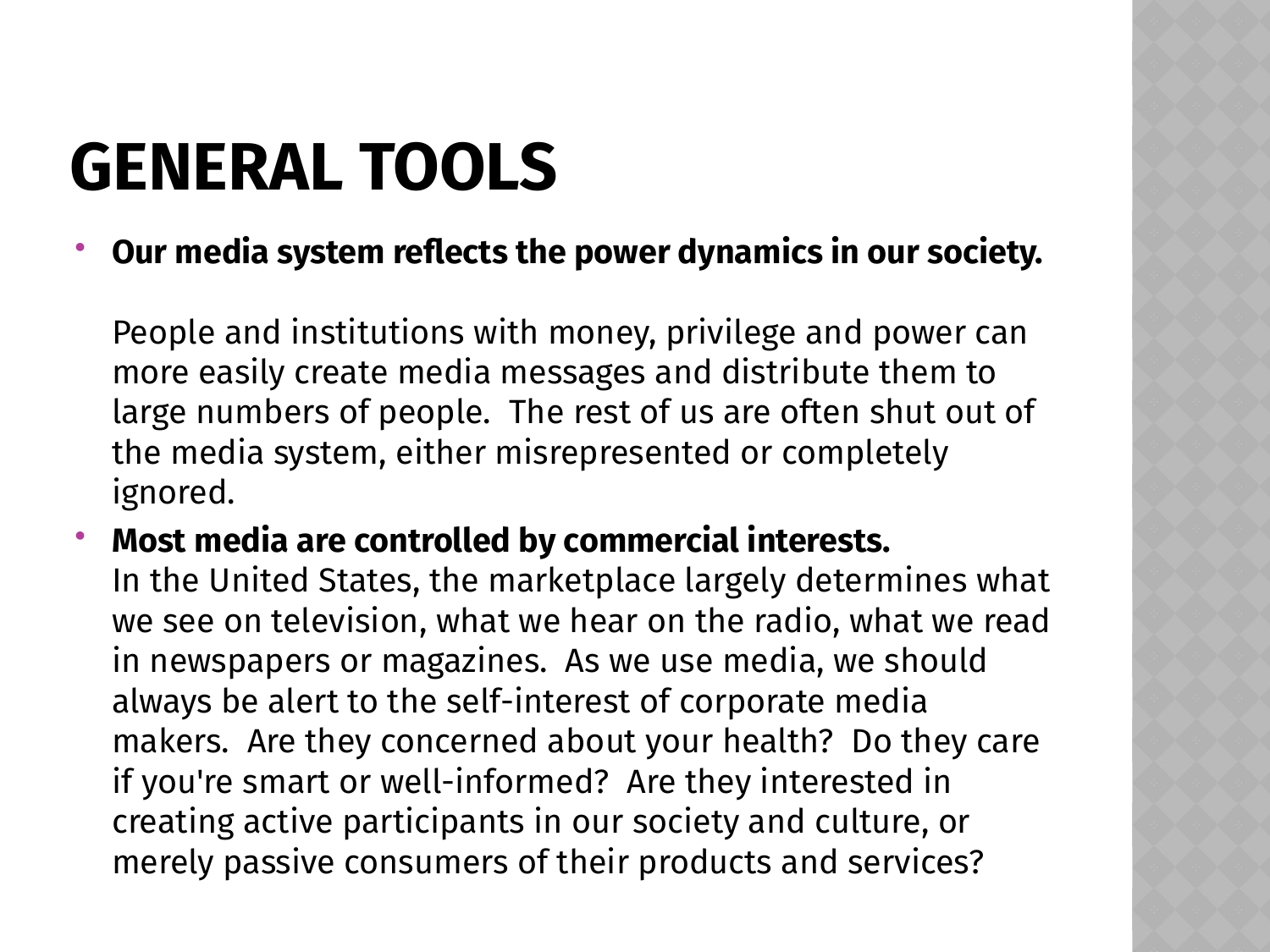

# General Tools
Our media system reflects the power dynamics in our society.   
People and institutions with money, privilege and power can more easily create media messages and distribute them to large numbers of people.  The rest of us are often shut out of the media system, either misrepresented or completely ignored.
Most media are controlled by commercial interests.   
In the United States, the marketplace largely determines what we see on television, what we hear on the radio, what we read in newspapers or magazines.  As we use media, we should always be alert to the self-interest of corporate media makers.  Are they concerned about your health?  Do they care if you're smart or well-informed?  Are they interested in creating active participants in our society and culture, or merely passive consumers of their products and services?